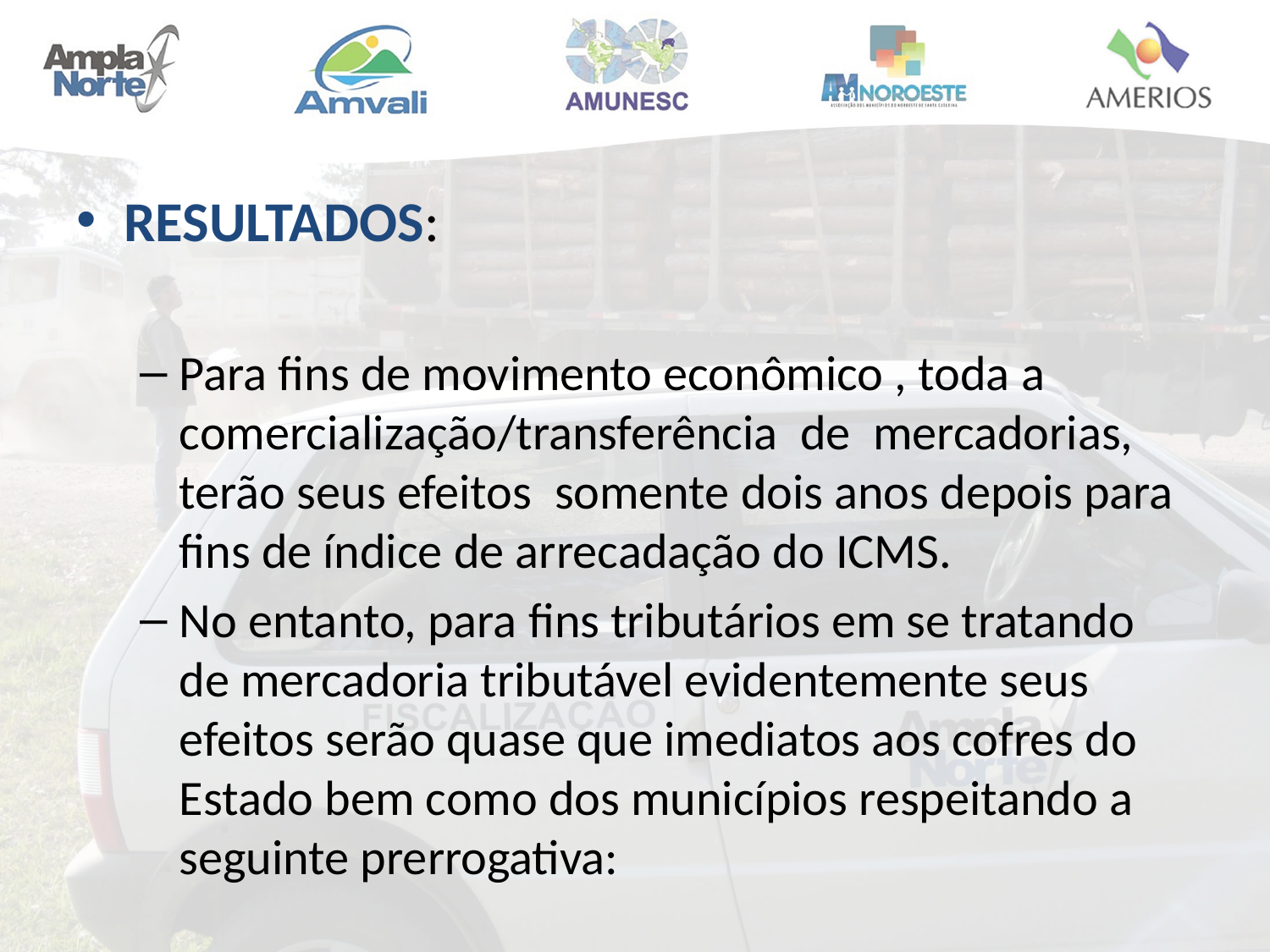

RESULTADOS:

Para fins de movimento econômico , toda a comercialização/transferência  de  mercadorias, terão seus efeitos  somente dois anos depois para fins de índice de arrecadação do ICMS.
No entanto, para fins tributários em se tratando de mercadoria tributável evidentemente seus efeitos serão quase que imediatos aos cofres do Estado bem como dos municípios respeitando a seguinte prerrogativa: